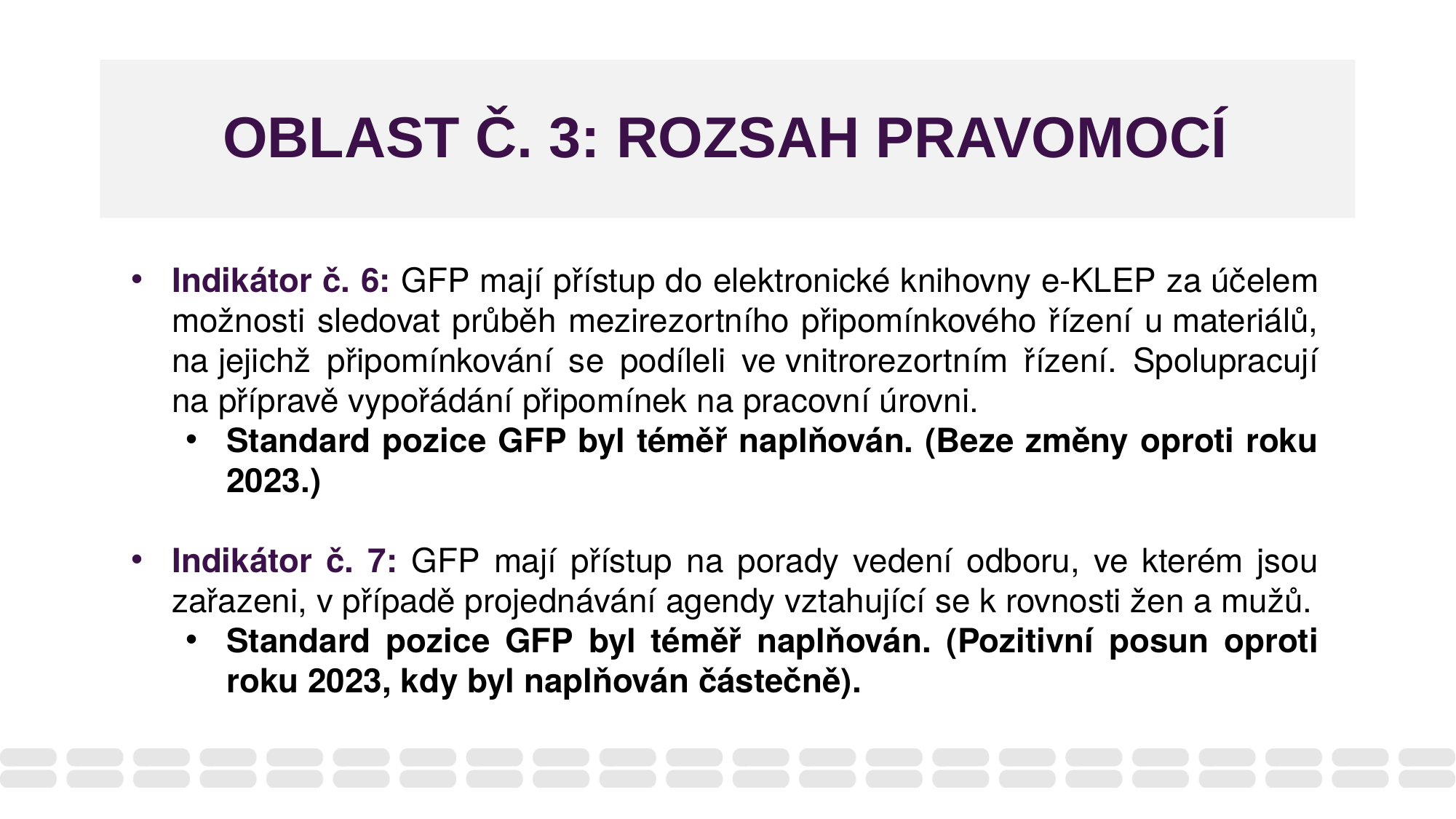

# Oblast č. 3: Rozsah pravomocí
Indikátor č. 6: GFP mají přístup do elektronické knihovny e-KLEP za účelem možnosti sledovat průběh mezirezortního připomínkového řízení u materiálů, na jejichž připomínkování se podíleli ve vnitrorezortním řízení. Spolupracují na přípravě vypořádání připomínek na pracovní úrovni.
Standard pozice GFP byl téměř naplňován. (Beze změny oproti roku 2023.)

Indikátor č. 7: GFP mají přístup na porady vedení odboru, ve kterém jsou zařazeni, v případě projednávání agendy vztahující se k rovnosti žen a mužů.
Standard pozice GFP byl téměř naplňován. (Pozitivní posun oproti roku 2023, kdy byl naplňován částečně).